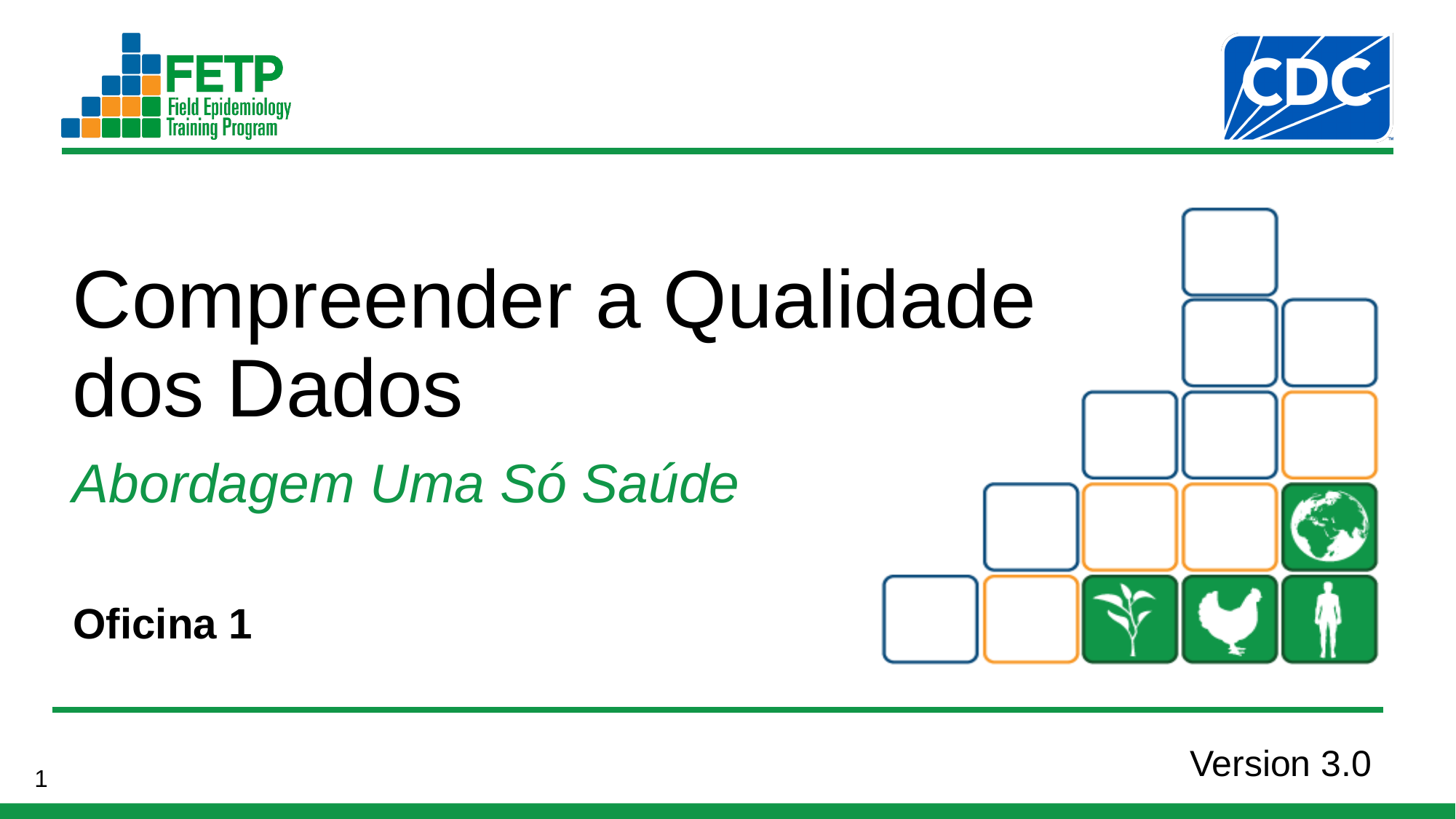

Compreender a Qualidade dos Dados

Oficina 1